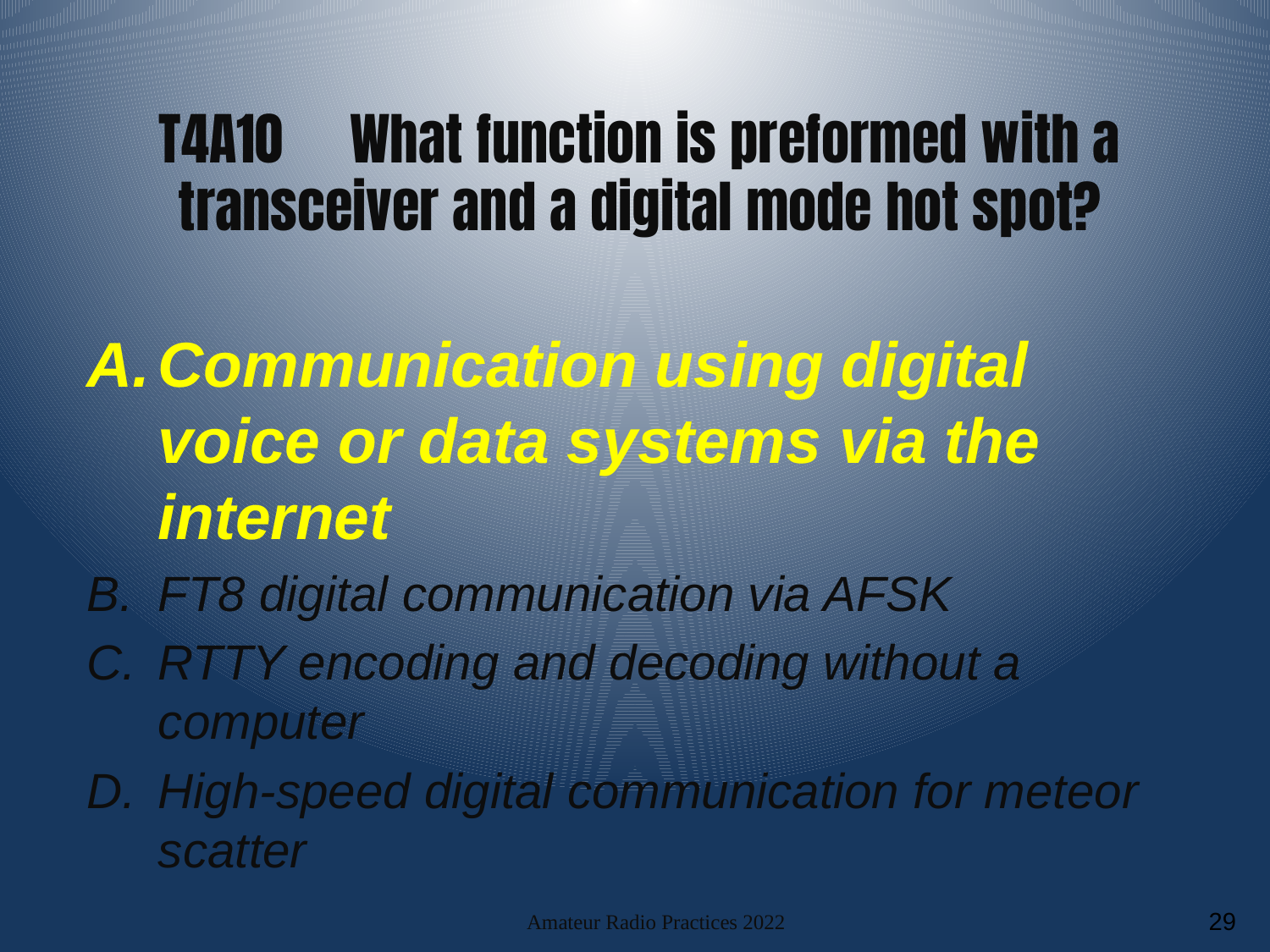

# T4A10     What function is preformed with a transceiver and a digital mode hot spot?
Communication using digital voice or data systems via the internet
FT8 digital communication via AFSK
RTTY encoding and decoding without a computer
High-speed digital communication for meteor scatter
Amateur Radio Practices 2022
29